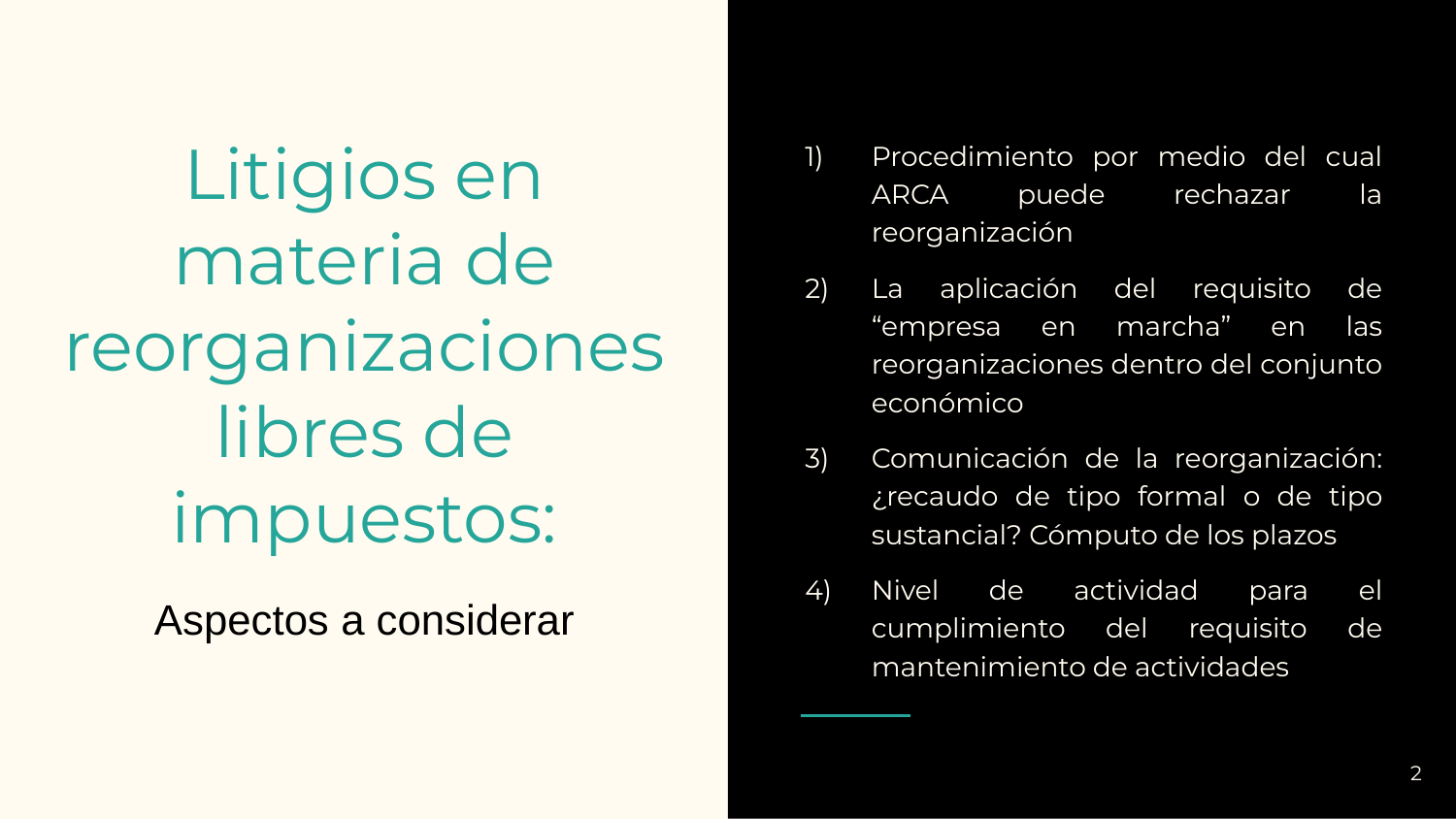

# Litigios en materia de reorganizaciones libres de impuestos:
Procedimiento por medio del cual ARCA puede rechazar la reorganización
La aplicación del requisito de “empresa en marcha” en las reorganizaciones dentro del conjunto económico
Comunicación de la reorganización: ¿recaudo de tipo formal o de tipo sustancial? Cómputo de los plazos
Nivel de actividad para el cumplimiento del requisito de mantenimiento de actividades
Aspectos a considerar
2